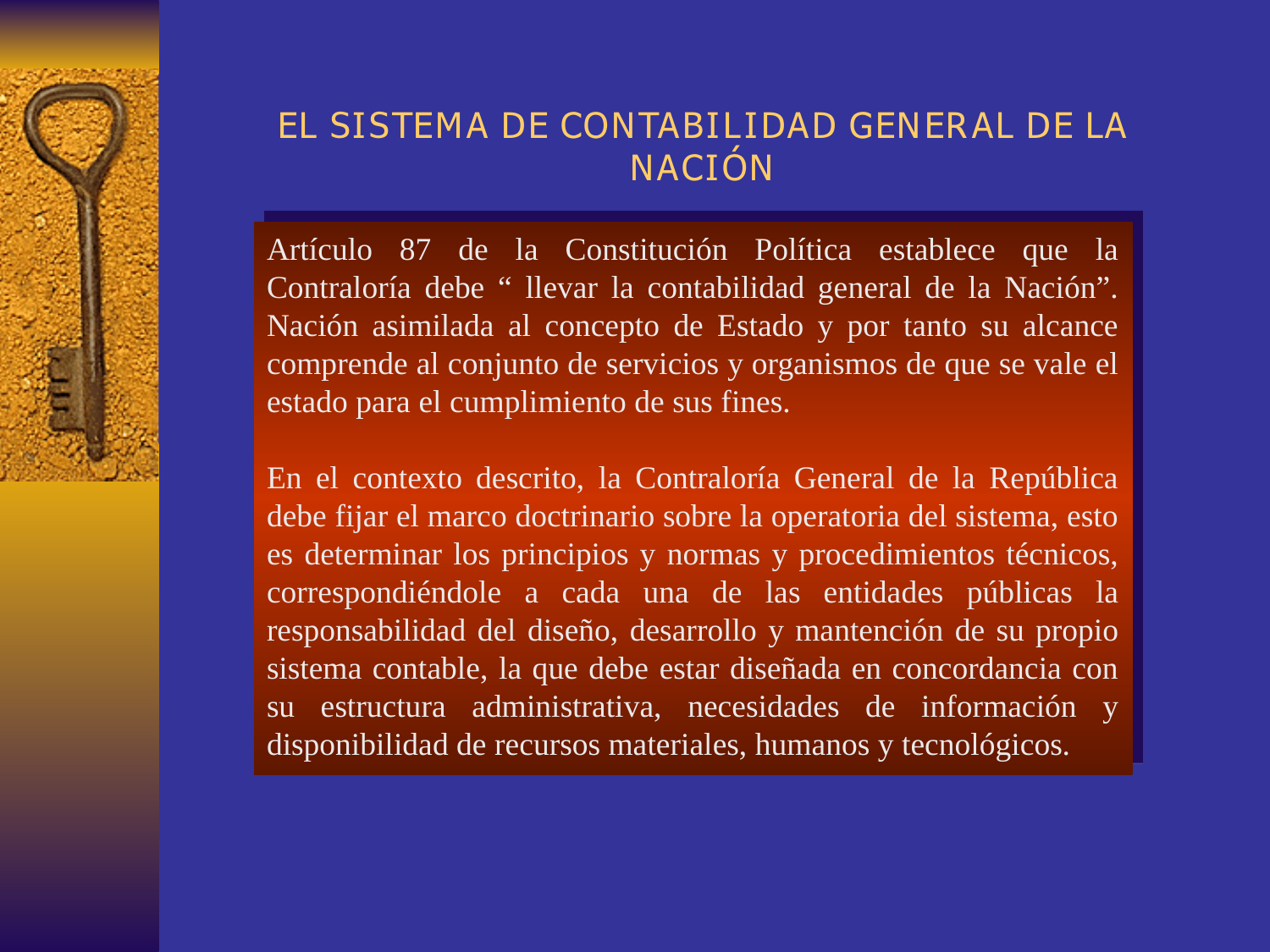

# EL SISTEMA DE CONTABILIDAD GENERAL DE LA NACIÓN
Artículo 87 de la Constitución Política establece que la Contraloría debe “ llevar la contabilidad general de la Nación”. Nación asimilada al concepto de Estado y por tanto su alcance comprende al conjunto de servicios y organismos de que se vale el estado para el cumplimiento de sus fines.

En el contexto descrito, la Contraloría General de la República debe fijar el marco doctrinario sobre la operatoria del sistema, esto es determinar los principios y normas y procedimientos técnicos, correspondiéndole a cada una de las entidades públicas la responsabilidad del diseño, desarrollo y mantención de su propio sistema contable, la que debe estar diseñada en concordancia con su estructura administrativa, necesidades de información y disponibilidad de recursos materiales, humanos y tecnológicos.